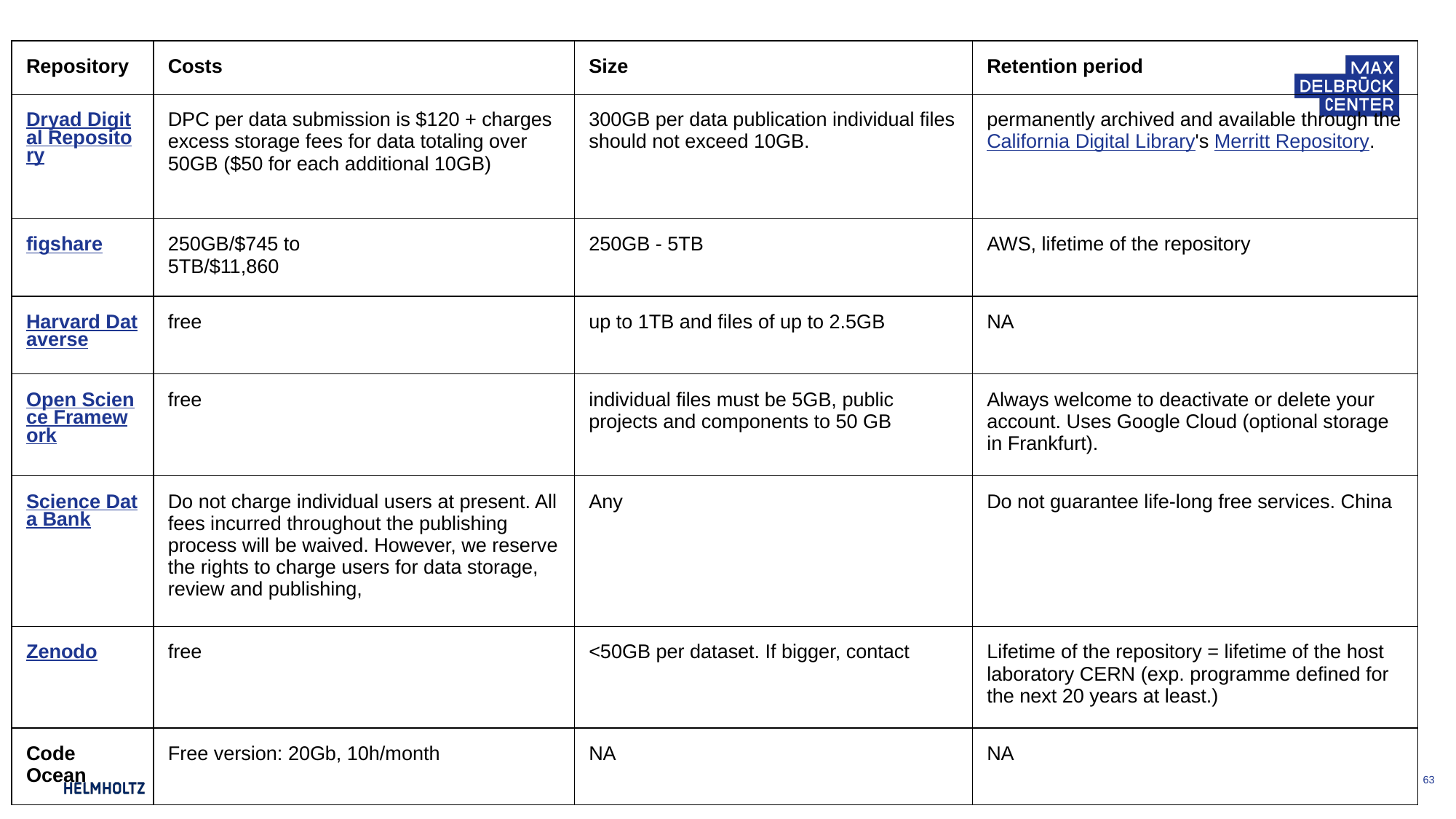

| Repository | Costs | Size | Retention period |
| --- | --- | --- | --- |
| Dryad Digital Repository | DPC per data submission is $120 + charges excess storage fees for data totaling over 50GB ($50 for each additional 10GB) | 300GB per data publication individual files should not exceed 10GB. | permanently archived and available through the California Digital Library's Merritt Repository. |
| figshare | 250GB/$745 to 5TB/$11,860 | 250GB - 5TB | AWS, lifetime of the repository |
| Harvard Dataverse | free | up to 1TB and files of up to 2.5GB | NA |
| Open Science Framework | free | individual files must be 5GB, public projects and components to 50 GB | Always welcome to deactivate or delete your account. Uses Google Cloud (optional storage in Frankfurt). |
| Science Data Bank | Do not charge individual users at present. All fees incurred throughout the publishing process will be waived. However, we reserve the rights to charge users for data storage, review and publishing, | Any | Do not guarantee life-long free services. China |
| Zenodo | free | <50GB per dataset. If bigger, contact | Lifetime of the repository = lifetime of the host laboratory CERN (exp. programme defined for the next 20 years at least.) |
| Code Ocean | Free version: 20Gb, 10h/month | NA | NA |
63